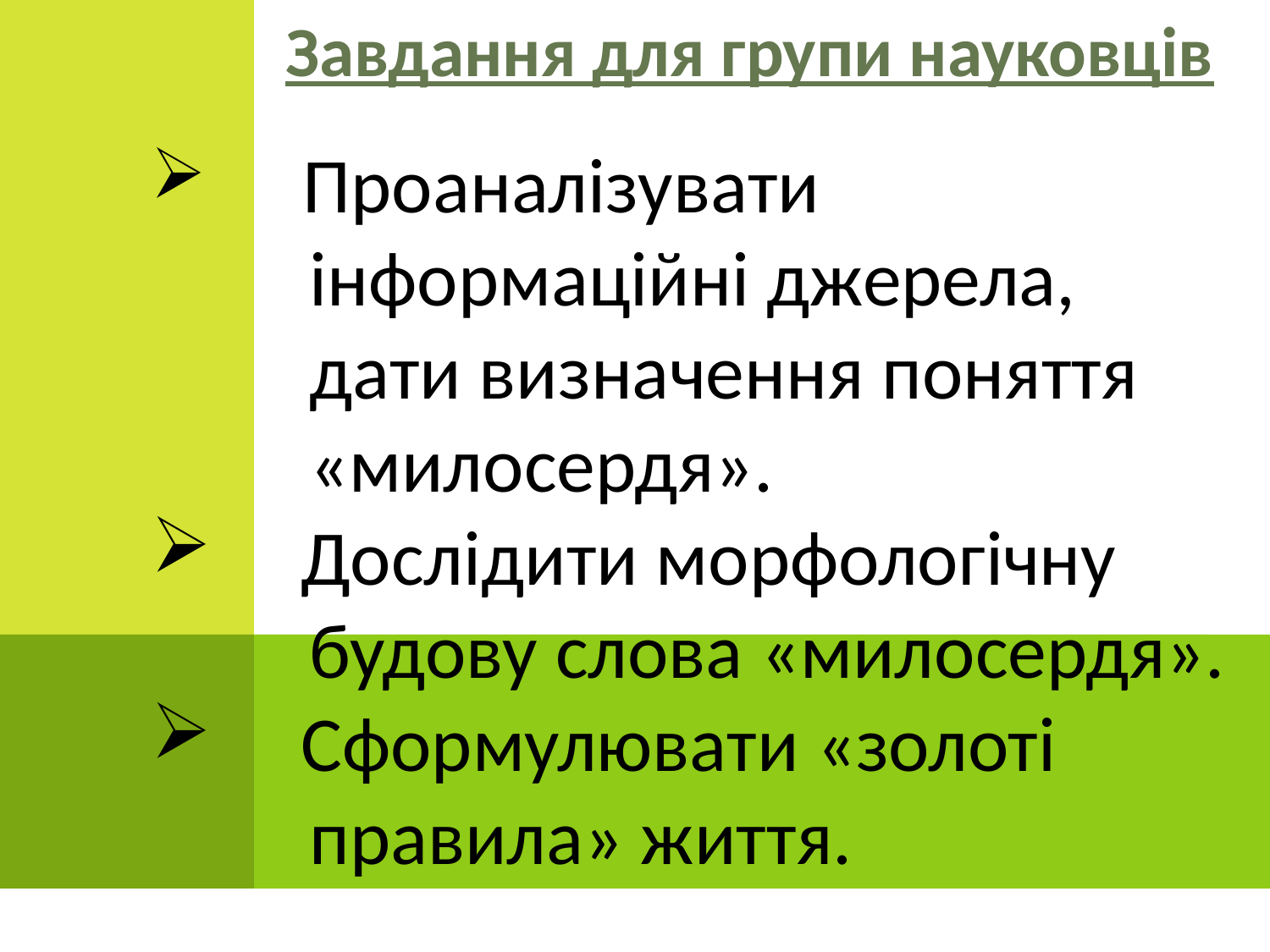

Завдання для групи науковців
      Проаналізувати
         інформаційні джерела,
         дати визначення поняття
         «милосердя».
     Дослідити морфологічну
         будову слова «милосердя».
     Сформулювати «золоті
         правила» життя.